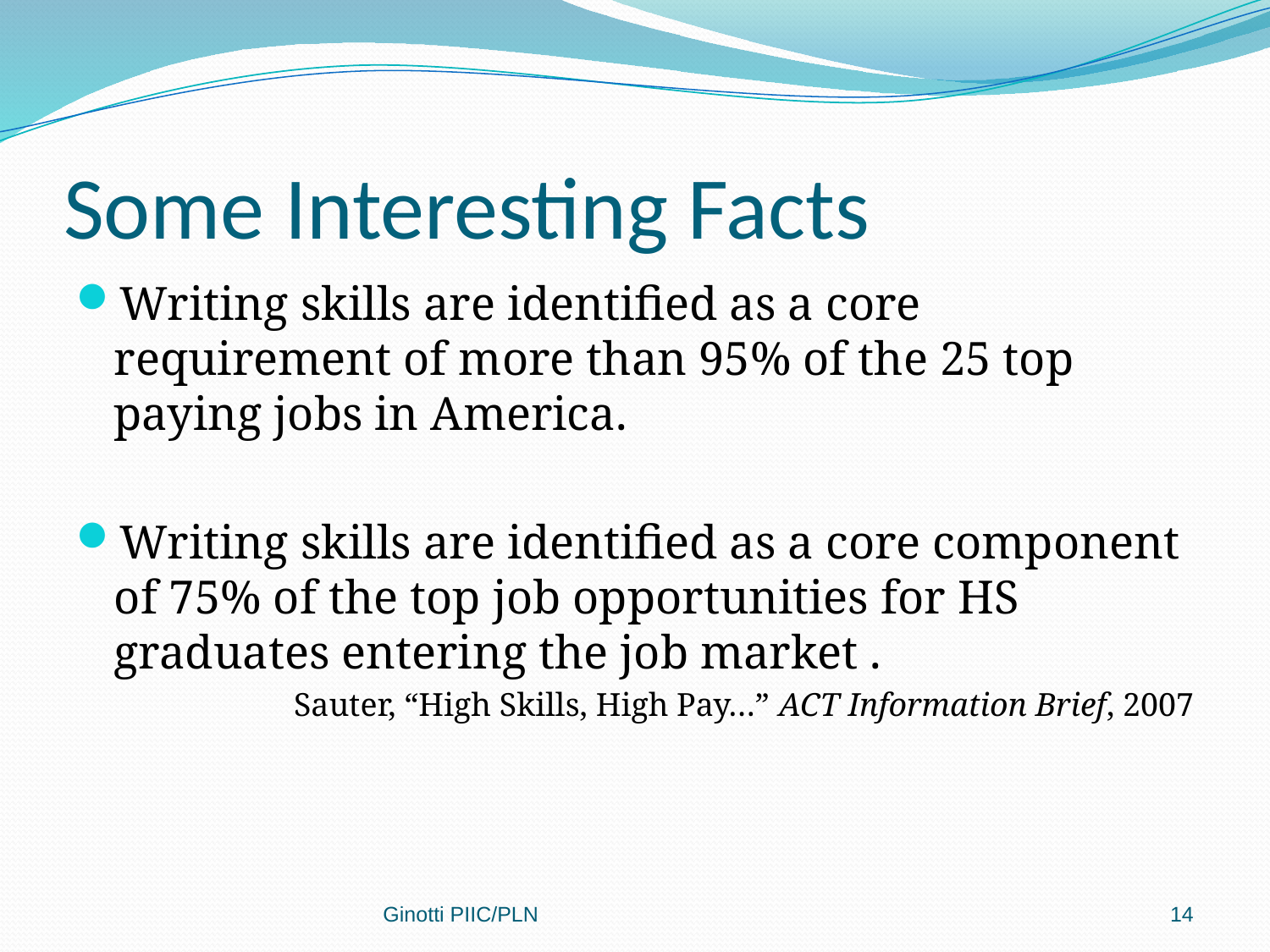

# Some Interesting Facts
Writing skills are identified as a core requirement of more than 95% of the 25 top paying jobs in America.

Writing skills are identified as a core component of 75% of the top job opportunities for HS graduates entering the job market .
Sauter, “High Skills, High Pay…” ACT Information Brief, 2007
Ginotti PIIC/PLN
14